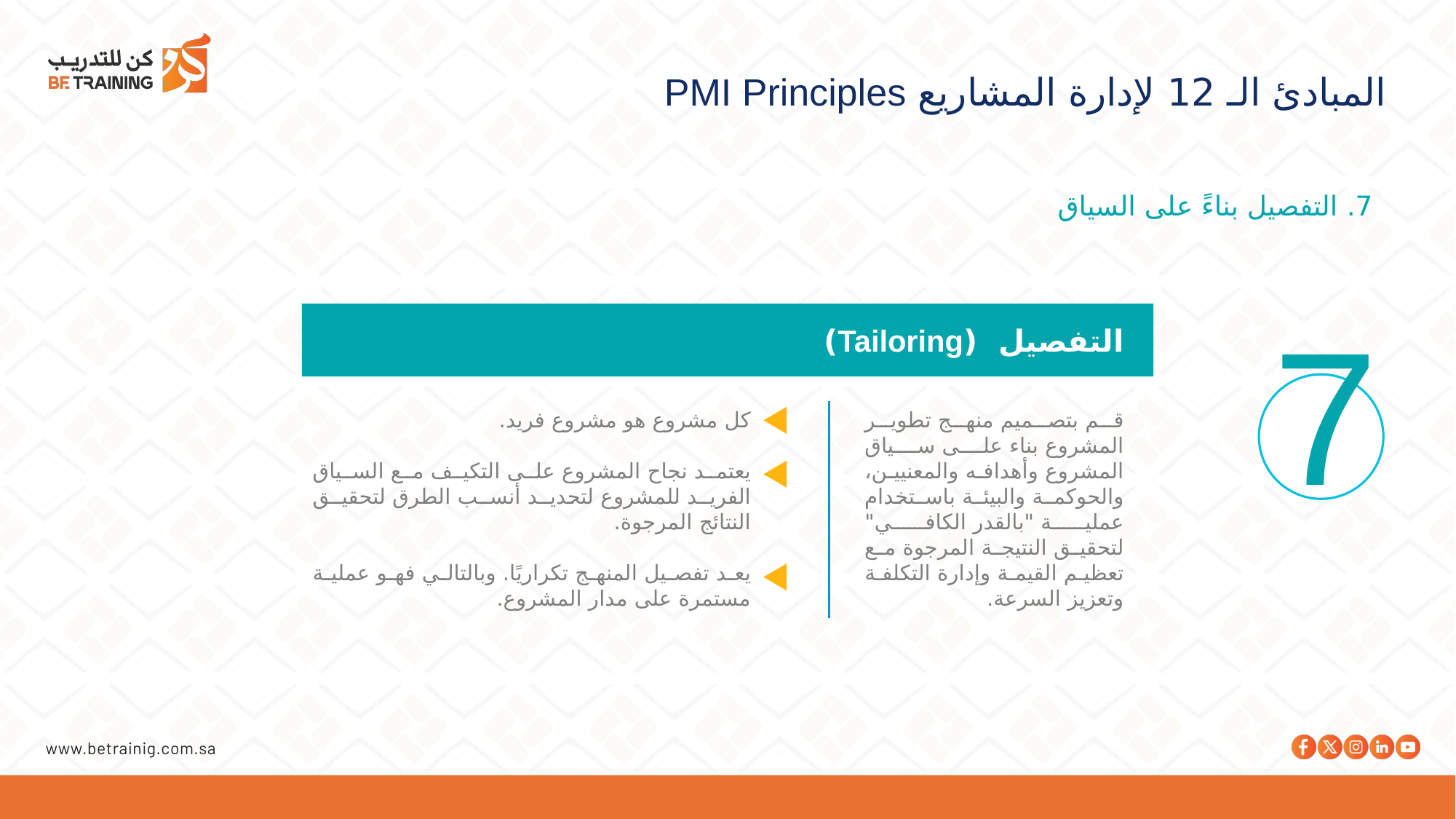

المبادئ الـ 12 لإدارة المشاريع PMI Principles
7. التفصيل بناءً على السياق
7

التفصيل  (Tailoring)

كل مشروع هو مشروع فريد.

يعتمد نجاح المشروع على التكيف مع السياق الفريد للمشروع لتحديد أنسب الطرق لتحقيق النتائج المرجوة.

يعد تفصيل المنهج تكراريًا. وبالتالي فهو عملية مستمرة على مدار المشروع.
قم بتصميم منهج تطوير المشروع بناء على سياق المشروع وأهدافه والمعنيين، والحوكمة والبيئة باستخدام عملية "بالقدر الكافي" لتحقيق النتيجة المرجوة مع تعظيم القيمة وإدارة التكلفة وتعزيز السرعة.